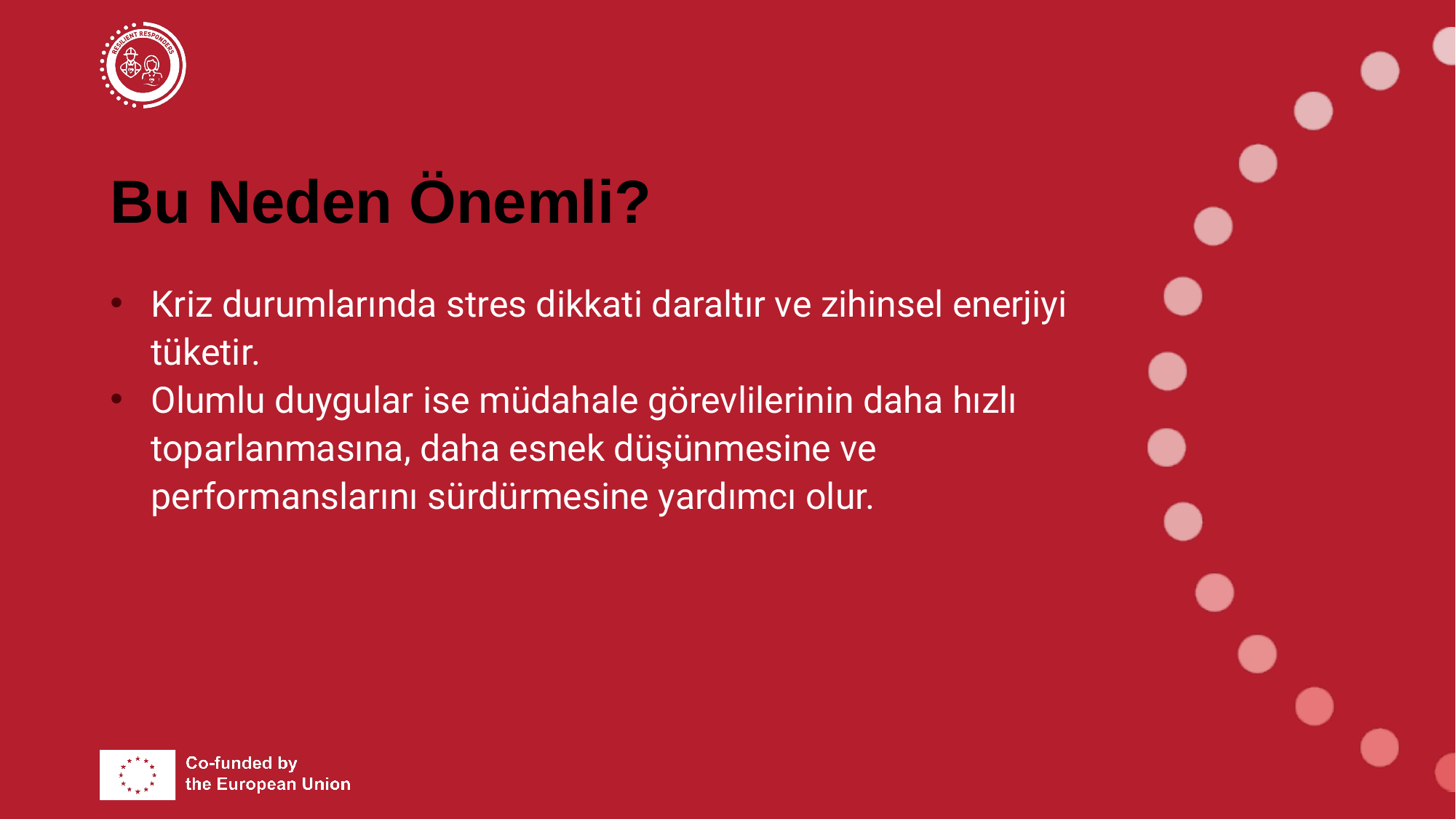

# Bu Neden Önemli?
Kriz durumlarında stres dikkati daraltır ve zihinsel enerjiyi tüketir.
Olumlu duygular ise müdahale görevlilerinin daha hızlı toparlanmasına, daha esnek düşünmesine ve performanslarını sürdürmesine yardımcı olur.